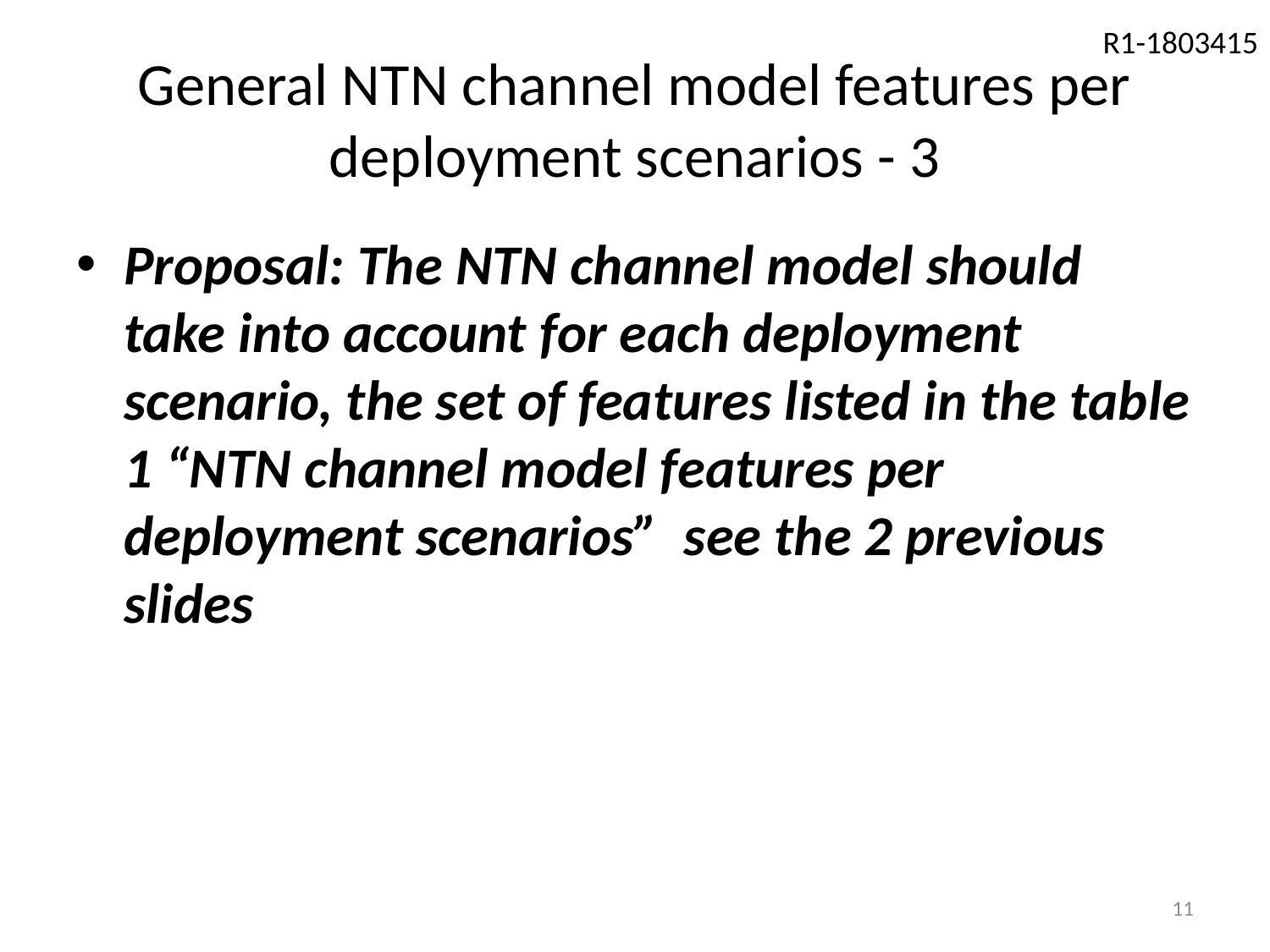

# General NTN channel model features per deployment scenarios - 3
Proposal: The NTN channel model should take into account for each deployment scenario, the set of features listed in the table 1 “NTN channel model features per deployment scenarios”  see the 2 previous slides
11